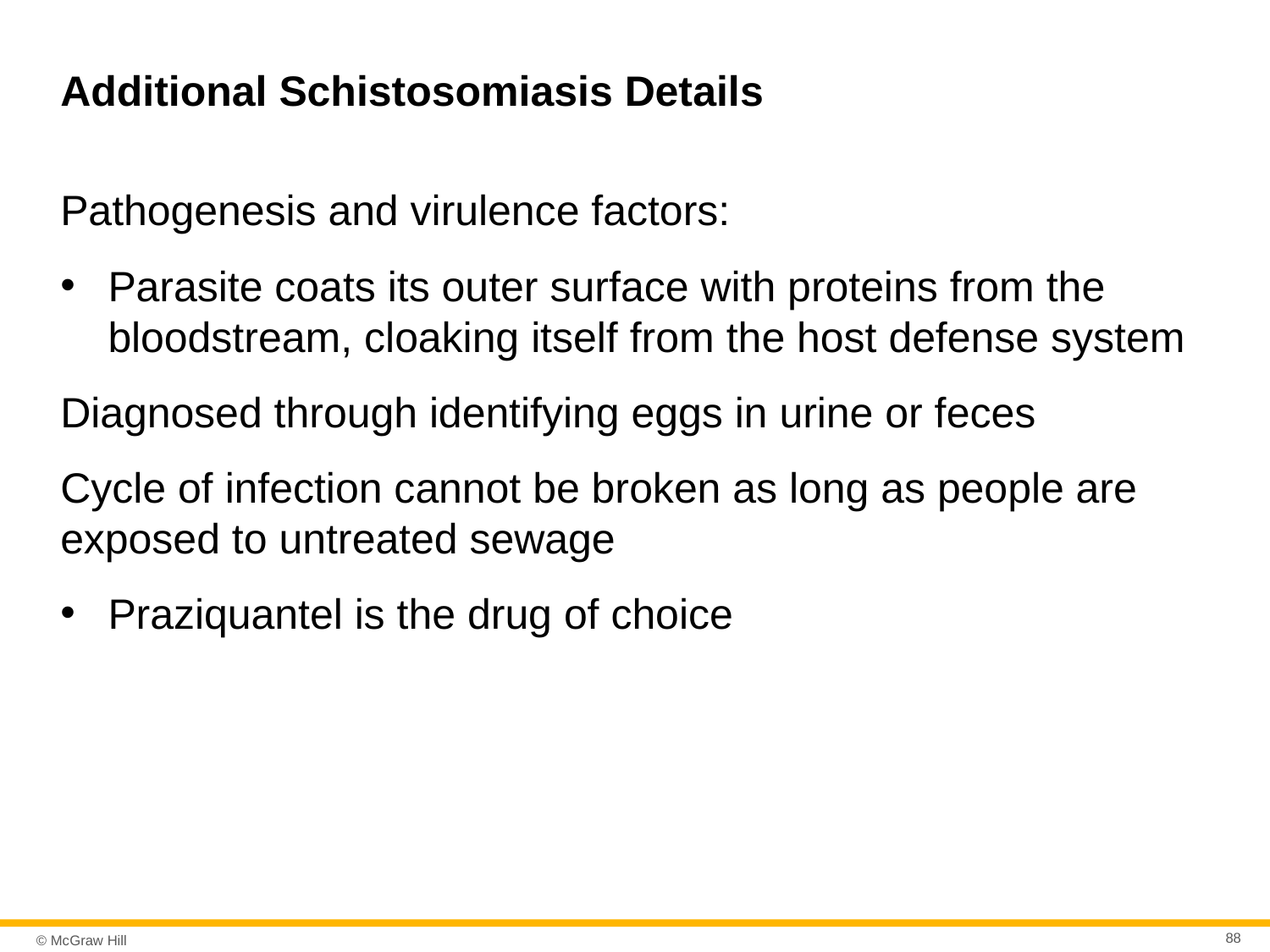

# Additional Schistosomiasis Details
Pathogenesis and virulence factors:
Parasite coats its outer surface with proteins from the bloodstream, cloaking itself from the host defense system
Diagnosed through identifying eggs in urine or feces
Cycle of infection cannot be broken as long as people are exposed to untreated sewage
Praziquantel is the drug of choice